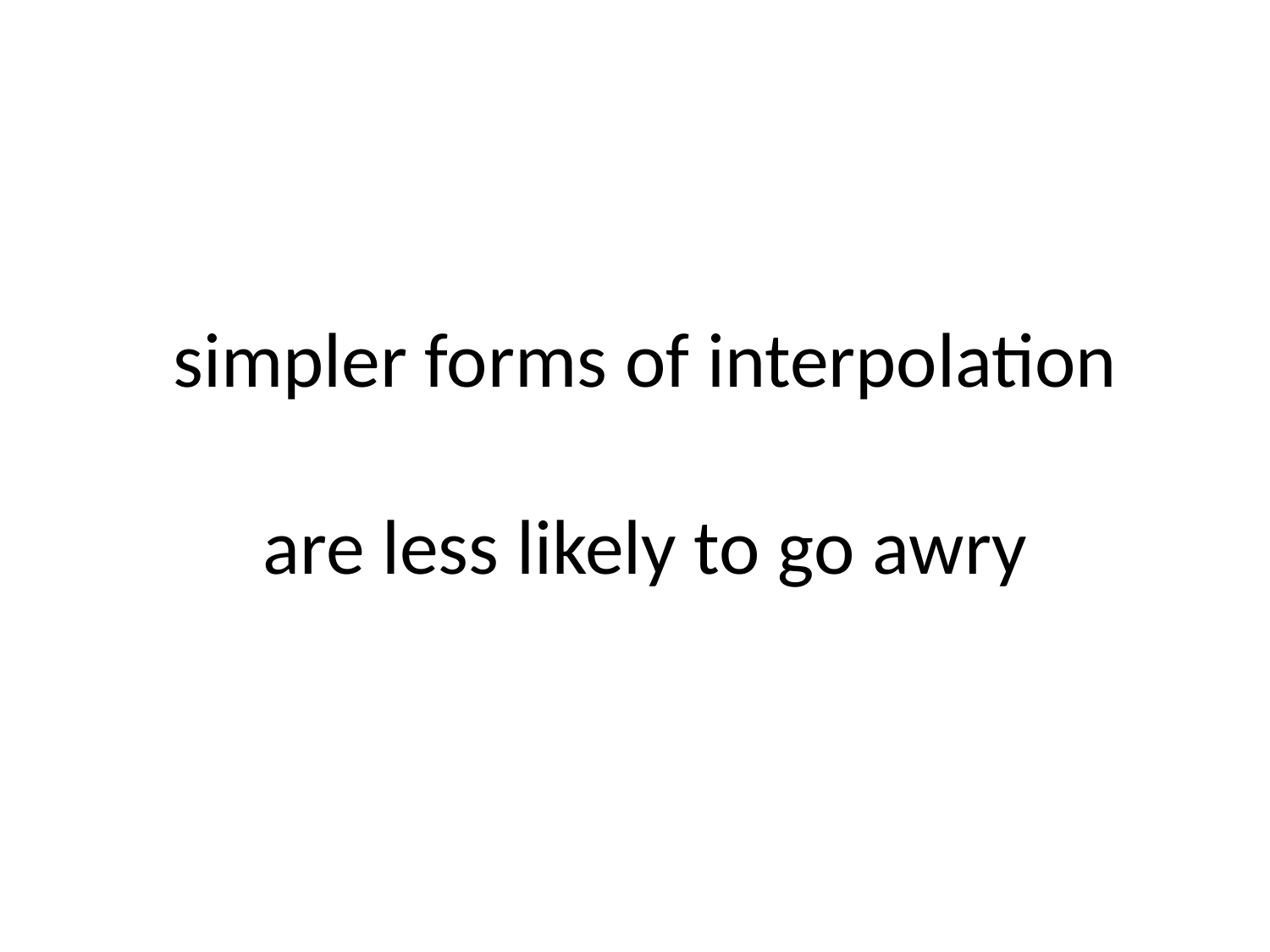

# simpler forms of interpolation are less likely to go awry